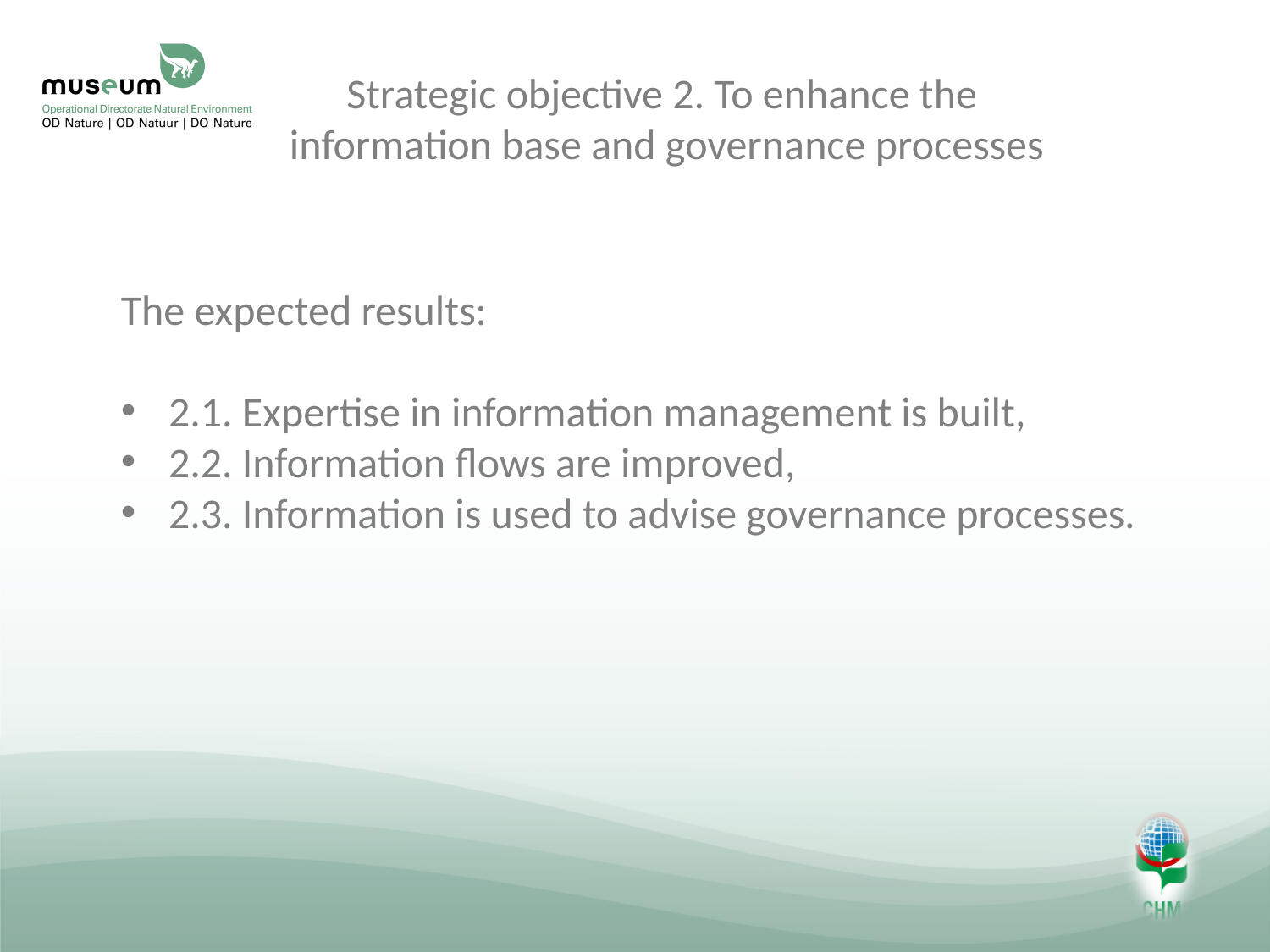

# Strategic objective 2. To enhance the information base and governance processes

The expected results:

2.1. Expertise in information management is built,
2.2. Information flows are improved,
2.3. Information is used to advise governance processes.